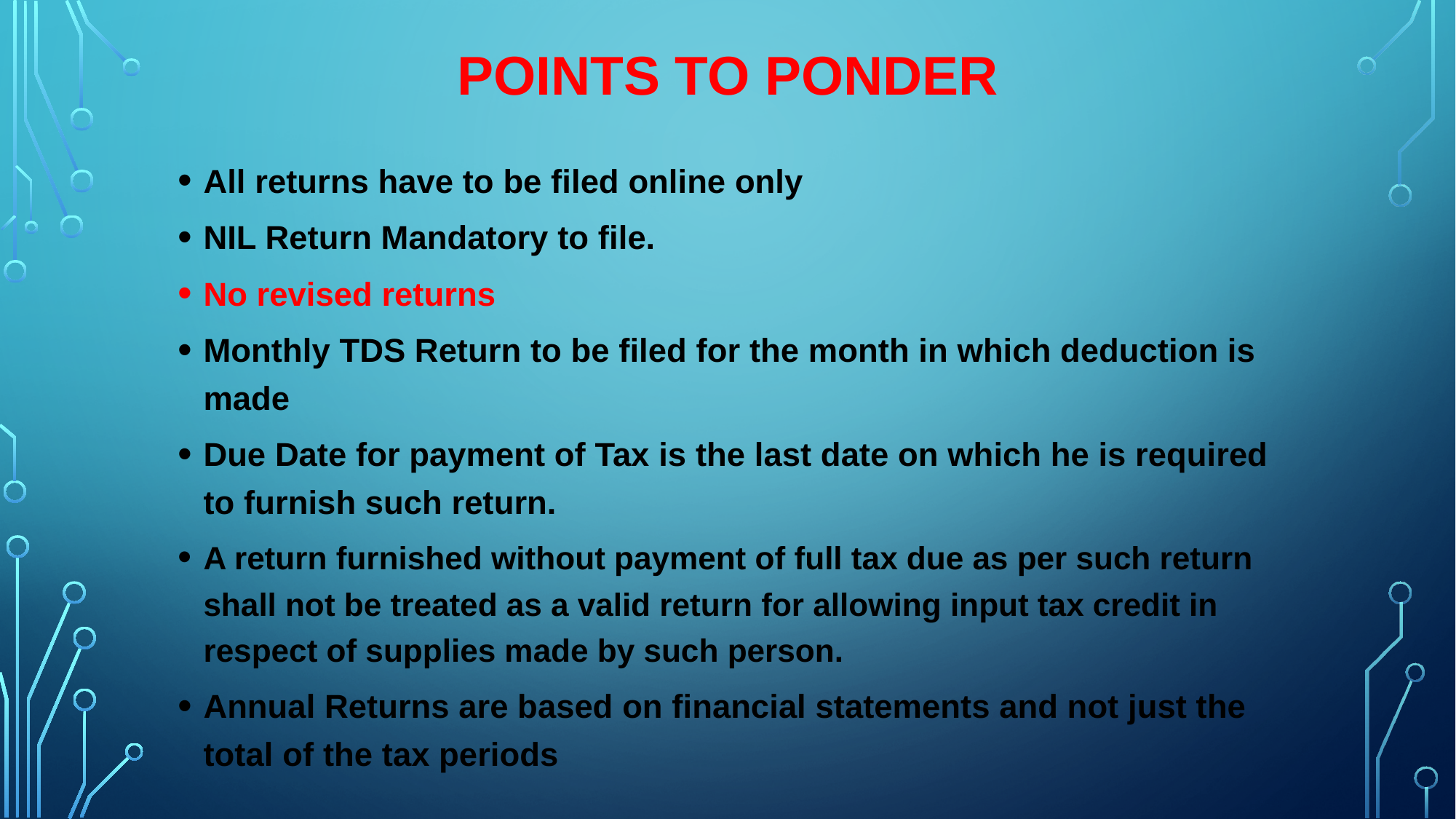

# POINTS TO PONDER
All returns have to be filed online only
NIL Return Mandatory to file.
No revised returns
Monthly TDS Return to be filed for the month in which deduction is made
Due Date for payment of Tax is the last date on which he is required to furnish such return.
A return furnished without payment of full tax due as per such return shall not be treated as a valid return for allowing input tax credit in respect of supplies made by such person.
Annual Returns are based on financial statements and not just the total of the tax periods